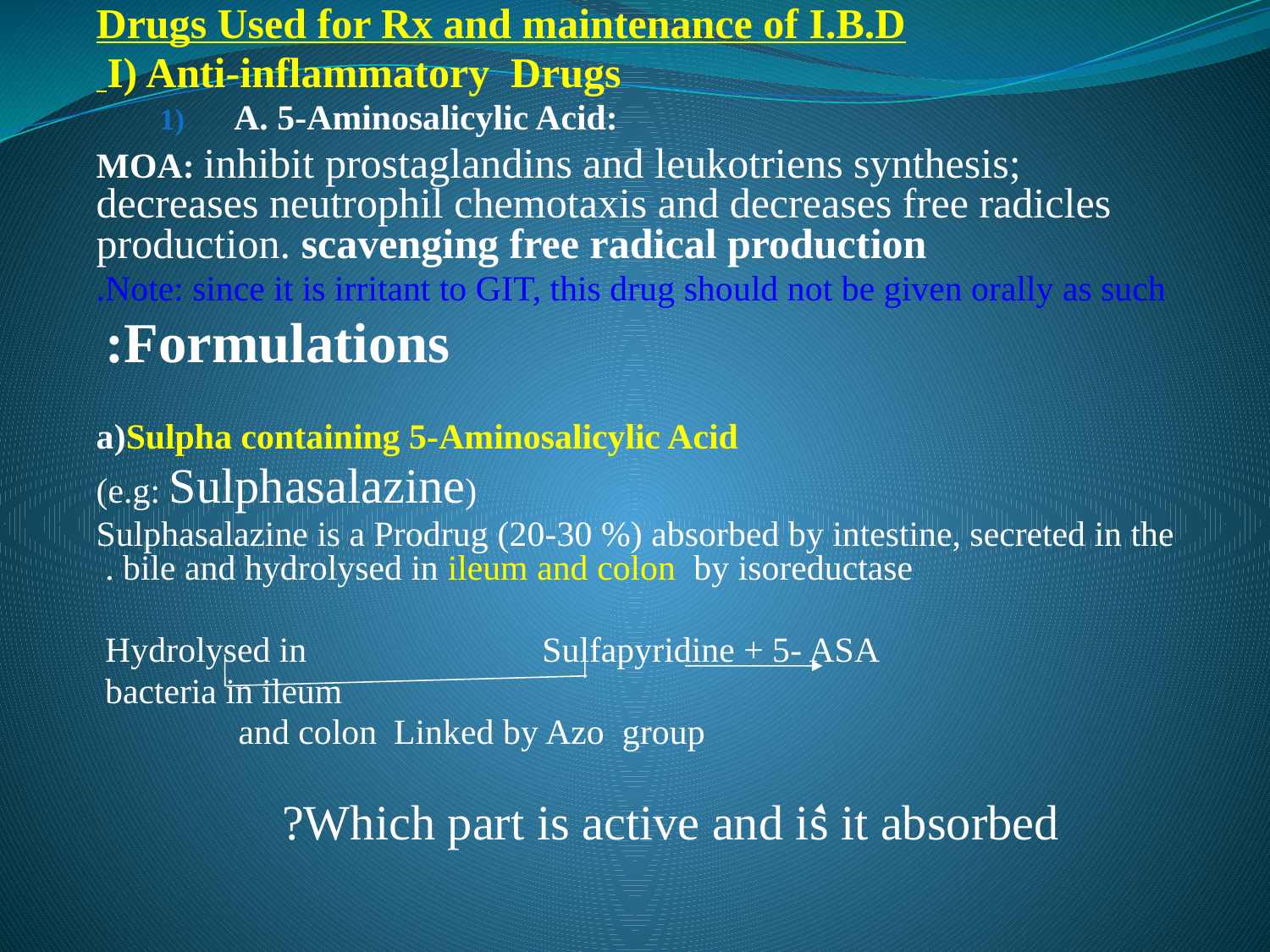

Drugs Used for Rx and maintenance of I.B.D
I) Anti-inflammatory  Drugs
A. 5-Aminosalicylic Acid:
	MOA: inhibit prostaglandins and leukotriens synthesis; decreases neutrophil chemotaxis and decreases free radicles production. scavenging free radical production
Note: since it is irritant to GIT, this drug should not be given orally as such.
	Formulations:

		a)Sulpha containing 5-Aminosalicylic Acid
		(e.g: Sulphasalazine)
	Sulphasalazine is a Prodrug (20-30 %) absorbed by intestine, secreted in the bile and hydrolysed in ileum and colon  by isoreductase .

	Sulfapyridine + 5- ASA 		 	 Hydrolysed in
	   					 bacteria in ileum
	Linked by Azo  group		                and colon

Which part is active and is it absorbed?